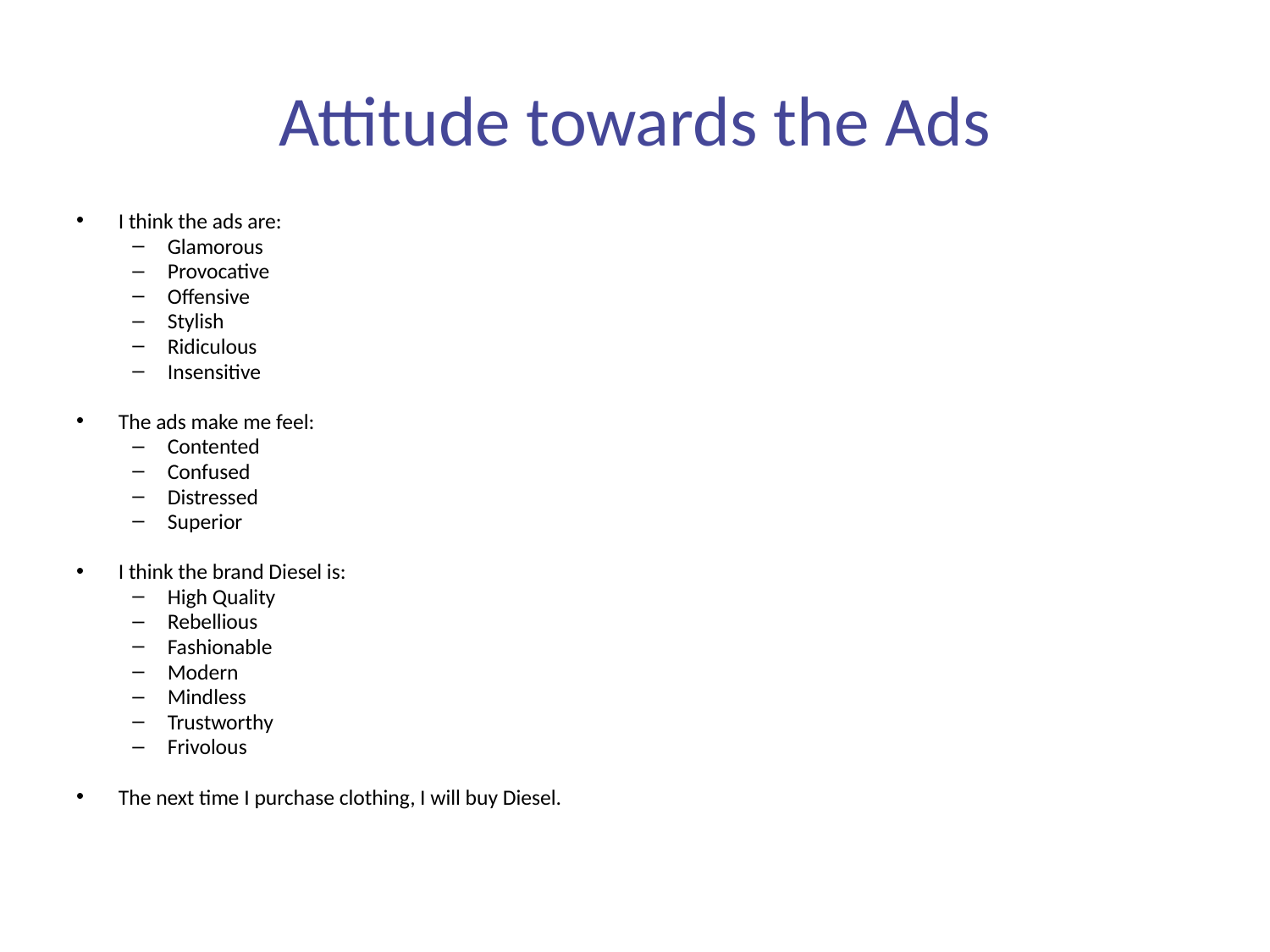

# Attitude towards the Ads
I think the ads are:
Glamorous
Provocative
Offensive
Stylish
Ridiculous
Insensitive

The ads make me feel:
Contented
Confused
Distressed
Superior

I think the brand Diesel is:
High Quality
Rebellious
Fashionable
Modern
Mindless
Trustworthy
Frivolous

The next time I purchase clothing, I will buy Diesel.